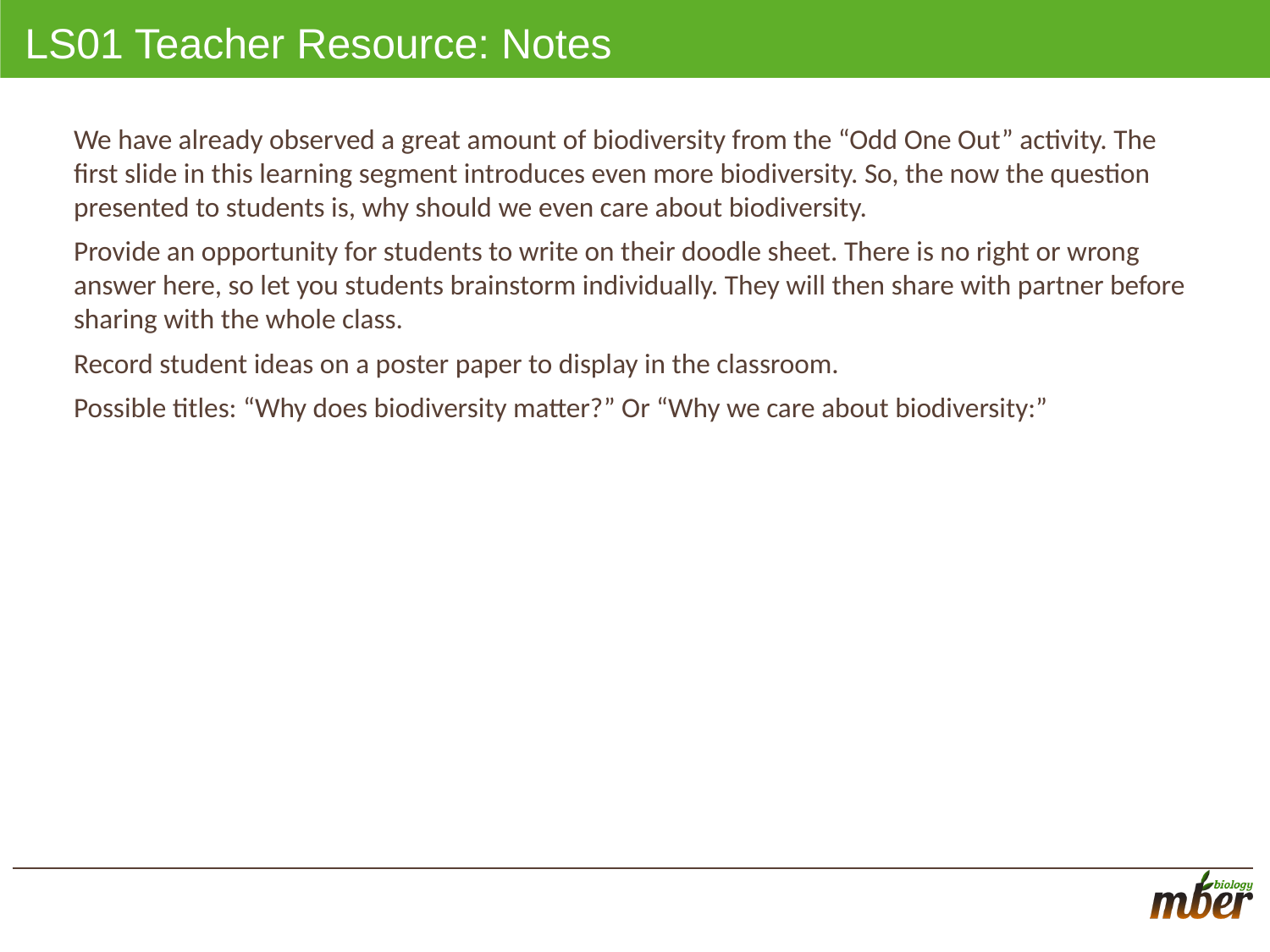

# LS01 Teacher Resource: Notes
We have already observed a great amount of biodiversity from the “Odd One Out” activity. The first slide in this learning segment introduces even more biodiversity. So, the now the question presented to students is, why should we even care about biodiversity.
Provide an opportunity for students to write on their doodle sheet. There is no right or wrong answer here, so let you students brainstorm individually. They will then share with partner before sharing with the whole class.
Record student ideas on a poster paper to display in the classroom.
Possible titles: “Why does biodiversity matter?” Or “Why we care about biodiversity:”